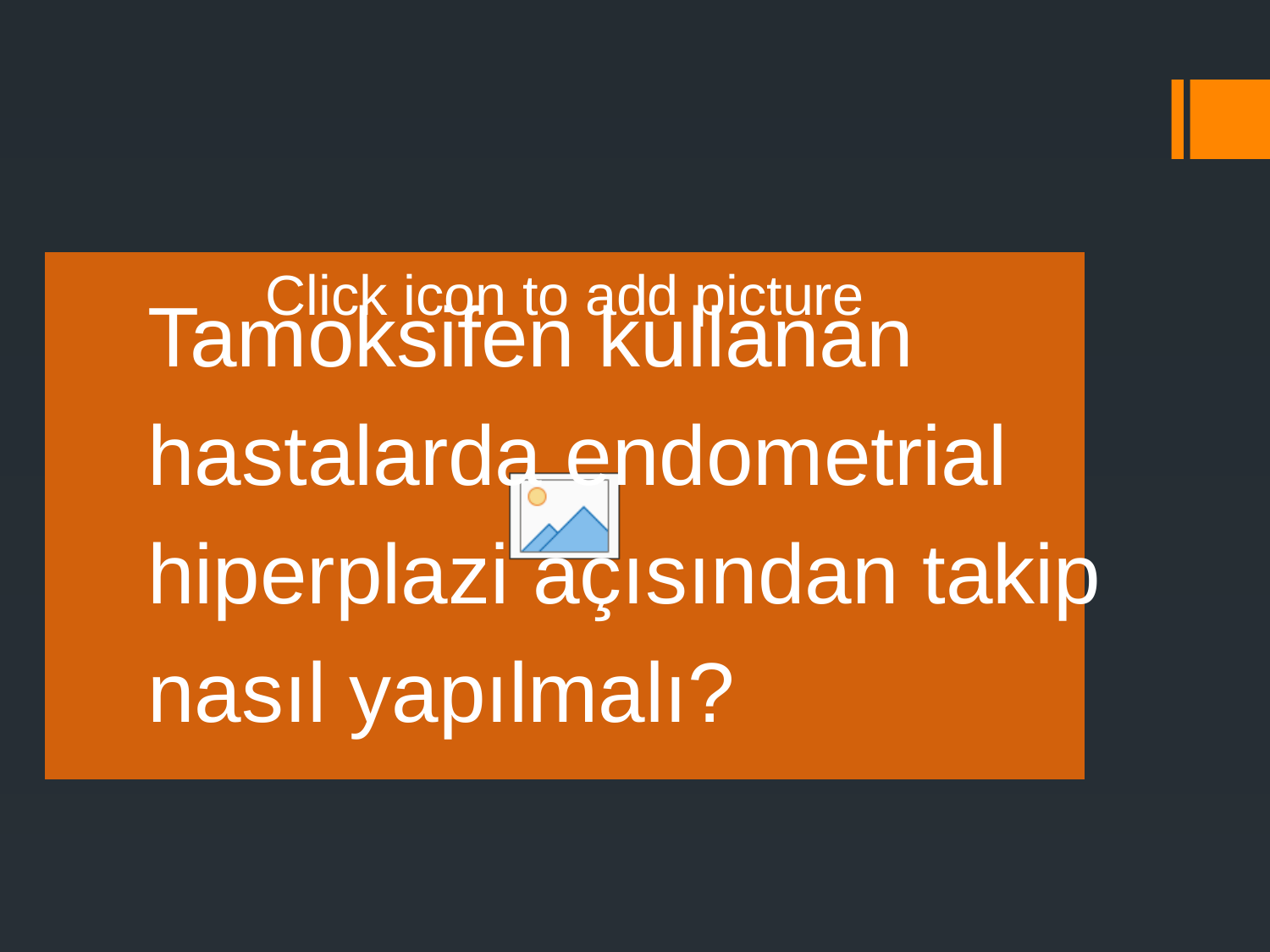

#
Tamoksifen kullanan
hastalarda endometrial
hiperplazi açısından takip
nasıl yapılmalı?